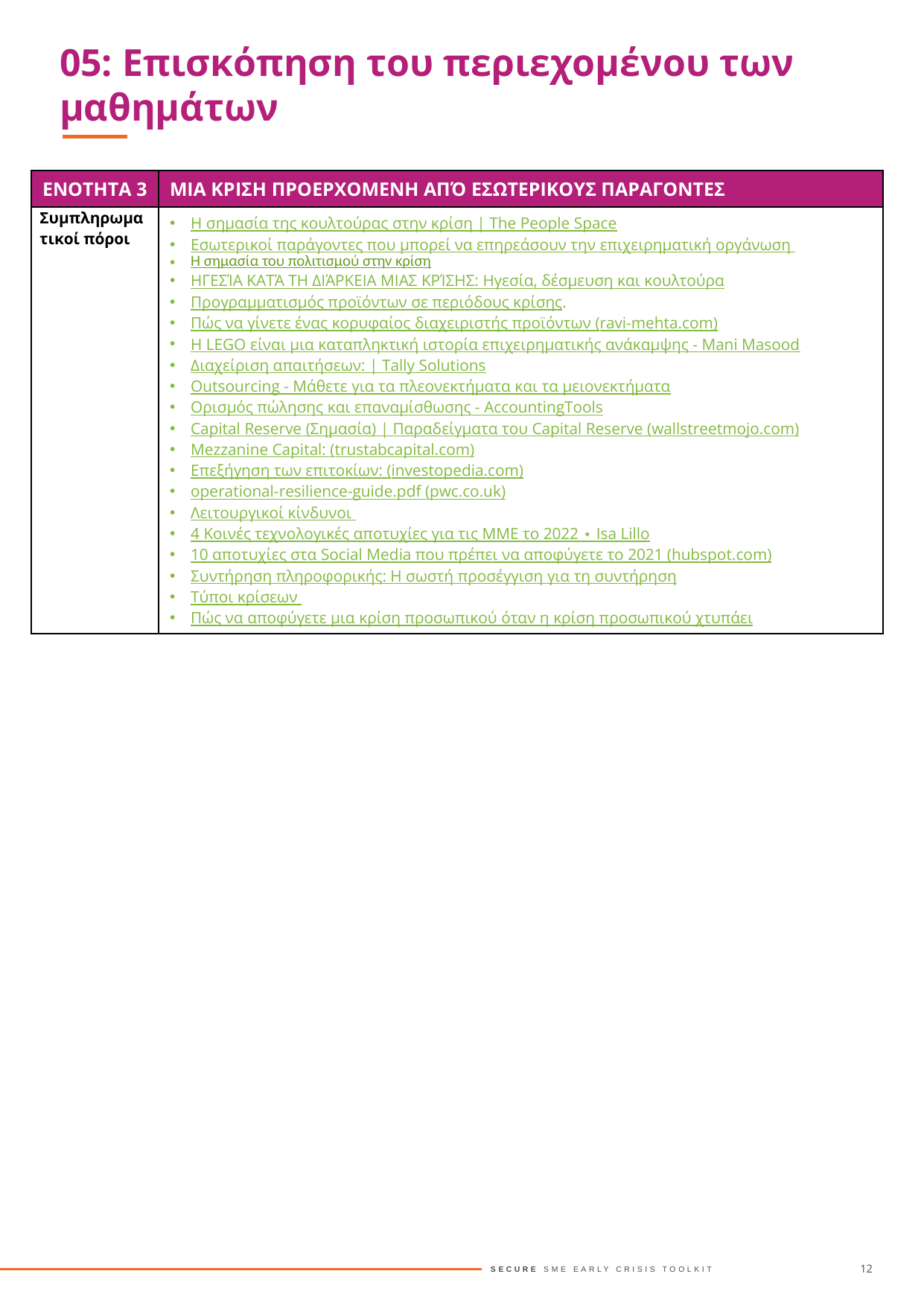

05: Επισκόπηση του περιεχομένου των μαθημάτων
| ΕΝΟΤΗΤΑ 3 | ΜΙΑ ΚΡΙΣΗ ΠΡΟΕΡΧΟΜΕΝΗ ΑΠΌ ΕΣΩΤΕΡΙΚΟΥΣ ΠΑΡΑΓΟΝΤΕΣ |
| --- | --- |
| Συμπληρωματικοί πόροι | Η σημασία της κουλτούρας στην κρίση | The People Space Εσωτερικοί παράγοντες που μπορεί να επηρεάσουν την επιχειρηματική οργάνωση Η σημασία του πολιτισμού στην κρίση ΗΓΕΣΊΑ ΚΑΤΆ ΤΗ ΔΙΆΡΚΕΙΑ ΜΙΑΣ ΚΡΊΣΗΣ: Ηγεσία, δέσμευση και κουλτούρα Προγραμματισμός προϊόντων σε περιόδους κρίσης. Πώς να γίνετε ένας κορυφαίος διαχειριστής προϊόντων (ravi-mehta.com) Η LEGO είναι μια καταπληκτική ιστορία επιχειρηματικής ανάκαμψης - Mani Masood Διαχείριση απαιτήσεων: | Tally Solutions Outsourcing - Μάθετε για τα πλεονεκτήματα και τα μειονεκτήματα Ορισμός πώλησης και επαναμίσθωσης - AccountingTools Capital Reserve (Σημασία) | Παραδείγματα του Capital Reserve (wallstreetmojo.com) Mezzanine Capital: (trustabcapital.com) Επεξήγηση των επιτοκίων: (investopedia.com) operational-resilience-guide.pdf (pwc.co.uk) Λειτουργικοί κίνδυνοι 4 Κοινές τεχνολογικές αποτυχίες για τις ΜΜΕ το 2022 ⋆ Isa Lillo 10 αποτυχίες στα Social Media που πρέπει να αποφύγετε το 2021 (hubspot.com) Συντήρηση πληροφορικής: Η σωστή προσέγγιση για τη συντήρηση Τύποι κρίσεων Πώς να αποφύγετε μια κρίση προσωπικού όταν η κρίση προσωπικού χτυπάει |
12